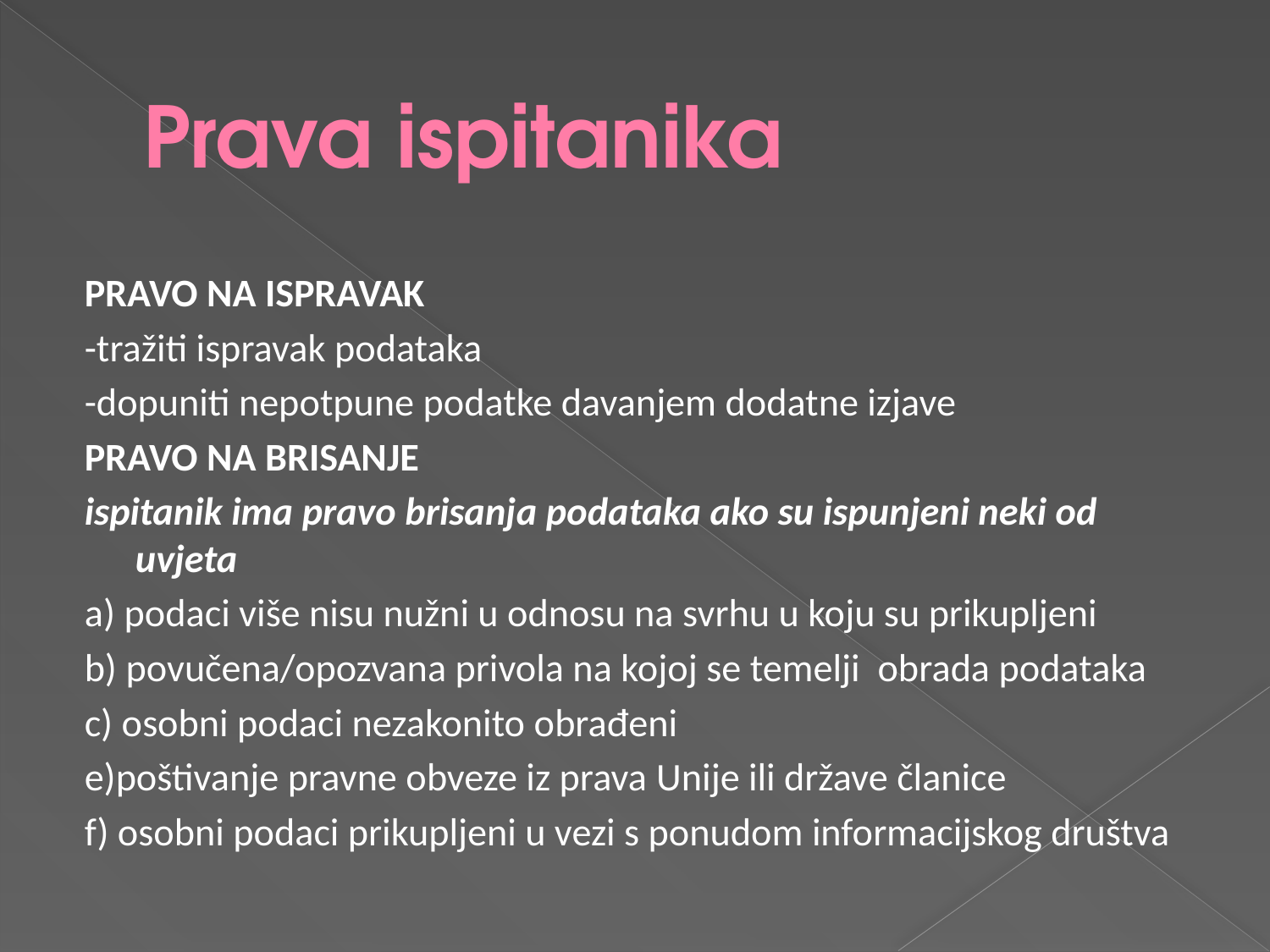

# Prava ispitanika
PRAVO NA ISPRAVAK
-tražiti ispravak podataka
-dopuniti nepotpune podatke davanjem dodatne izjave
PRAVO NA BRISANJE
ispitanik ima pravo brisanja podataka ako su ispunjeni neki od uvjeta
a) podaci više nisu nužni u odnosu na svrhu u koju su prikupljeni
b) povučena/opozvana privola na kojoj se temelji  obrada podataka
c) osobni podaci nezakonito obrađeni
e)poštivanje pravne obveze iz prava Unije ili države članice
f) osobni podaci prikupljeni u vezi s ponudom informacijskog društva